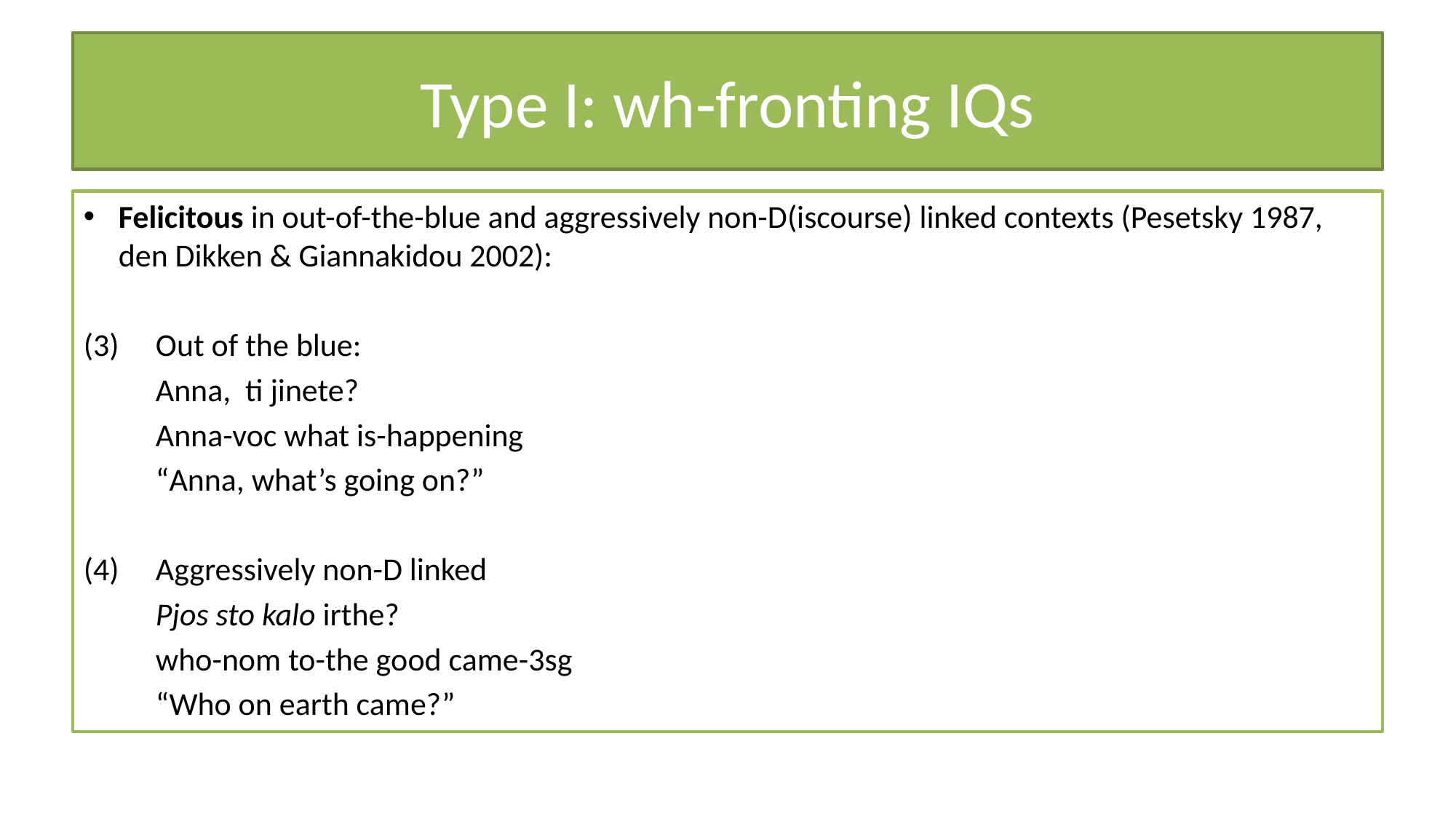

# Type I: wh-fronting IQs
Felicitous in out-of-the-blue and aggressively non-D(iscourse) linked contexts (Pesetsky 1987, den Dikken & Giannakidou 2002):

(3)	Out of the blue:
	Anna,  ti jinete?
	Anna-voc what is-happening
	“Anna, what’s going on?”

(4) 	Aggressively non-D linked
	Pjos sto kalo irthe?
	who-nom to-the good came-3sg
	“Who on earth came?”